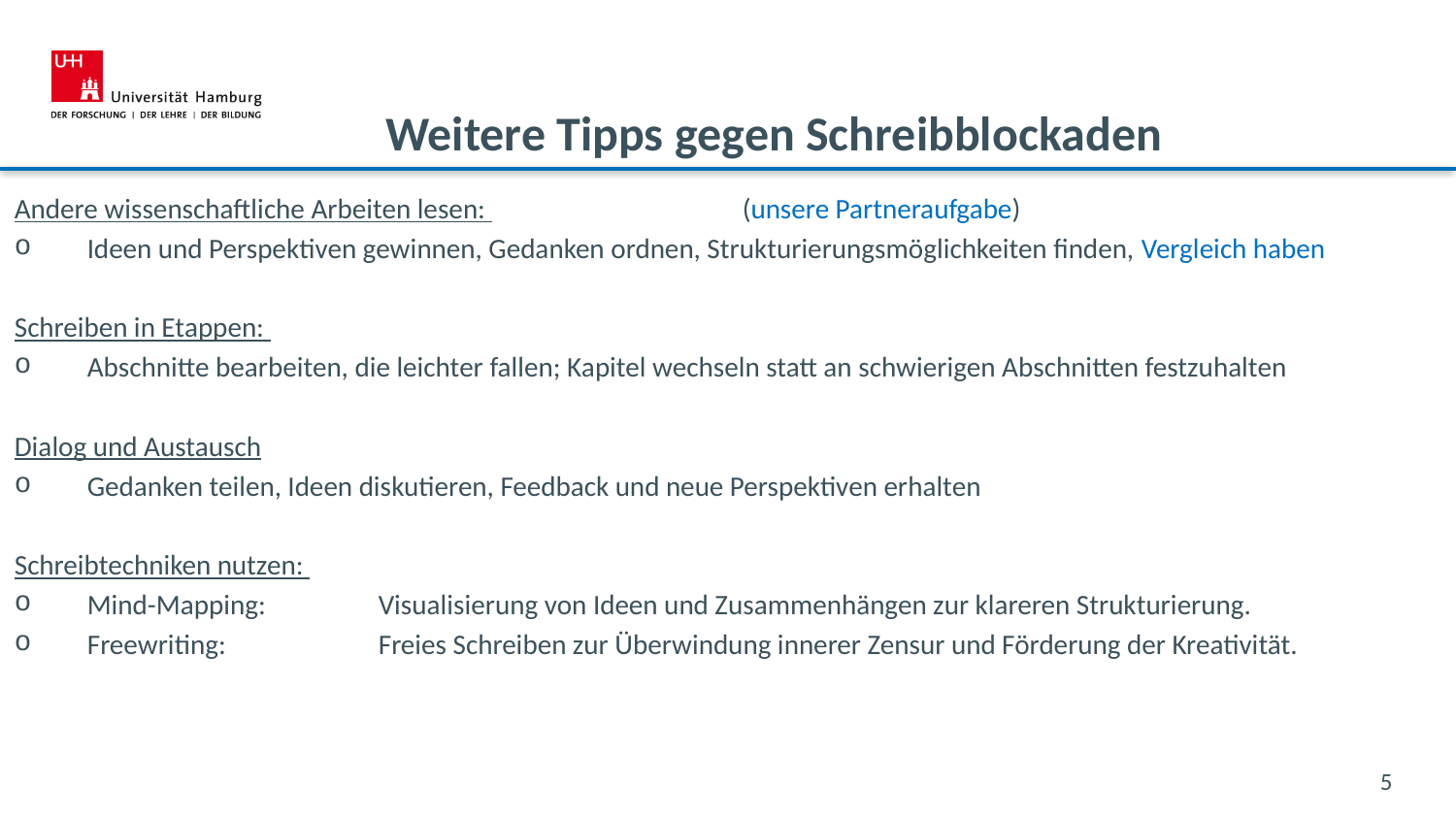

# Weitere Tipps gegen Schreibblockaden
Andere wissenschaftliche Arbeiten lesen: 		(unsere Partneraufgabe)
Ideen und Perspektiven gewinnen, Gedanken ordnen, Strukturierungsmöglichkeiten finden, Vergleich haben

Schreiben in Etappen:
Abschnitte bearbeiten, die leichter fallen; Kapitel wechseln statt an schwierigen Abschnitten festzuhalten

Dialog und Austausch
Gedanken teilen, Ideen diskutieren, Feedback und neue Perspektiven erhalten

Schreibtechniken nutzen:
Mind-Mapping: 	Visualisierung von Ideen und Zusammenhängen zur klareren Strukturierung.
Freewriting: 		Freies Schreiben zur Überwindung innerer Zensur und Förderung der Kreativität.
5